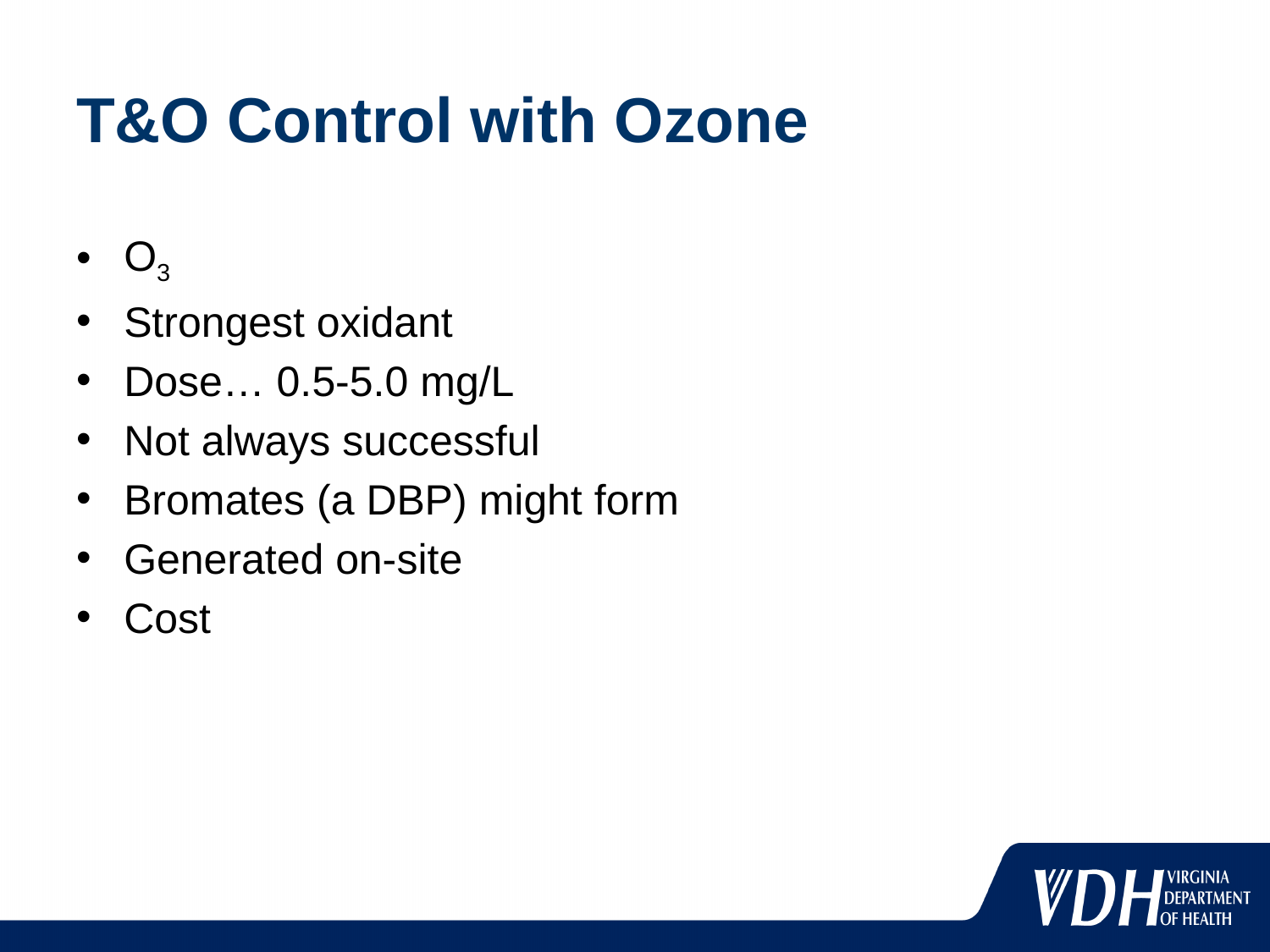

# T&O Control with Ozone
O3
Strongest oxidant
Dose… 0.5-5.0 mg/L
Not always successful
Bromates (a DBP) might form
Generated on-site
Cost